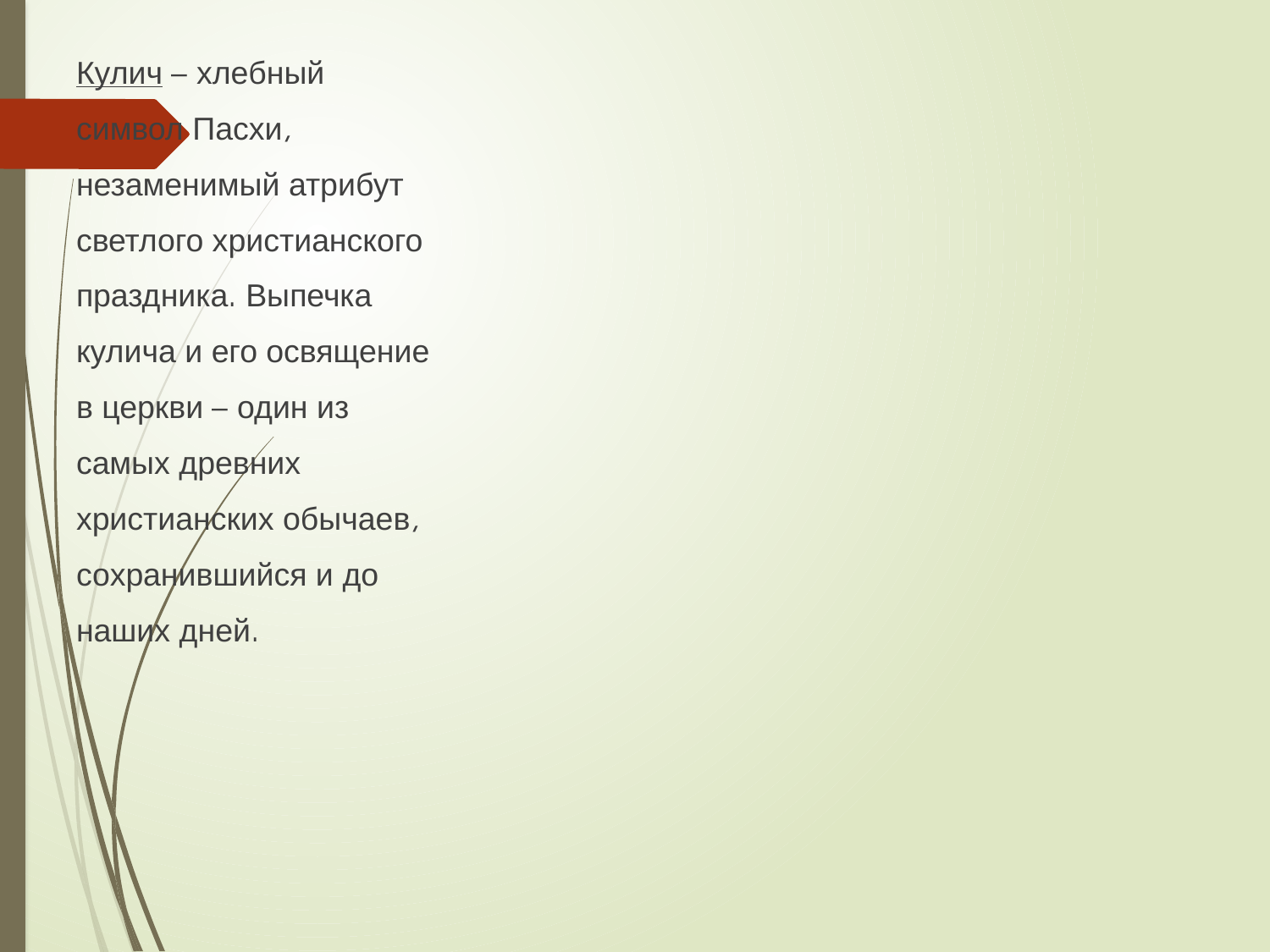

Кулич – хлебный
символ Пасхи,
незаменимый атрибут
светлого христианского
праздника. Выпечка
кулича и его освящение
в церкви – один из
самых древних
христианских обычаев,
сохранившийся и до
наших дней.